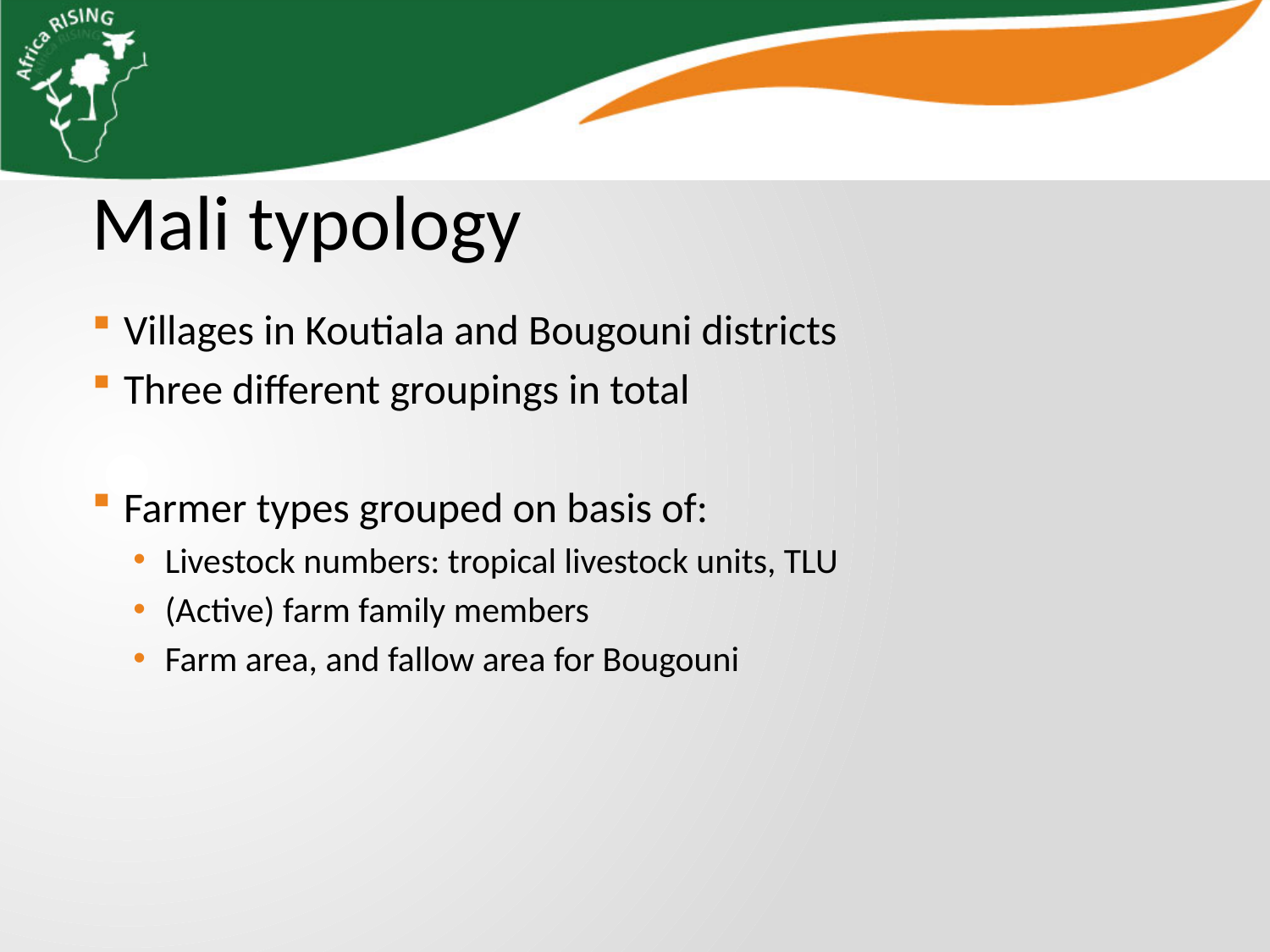

Mali typology
Villages in Koutiala and Bougouni districts
Three different groupings in total

Farmer types grouped on basis of:
Livestock numbers: tropical livestock units, TLU
(Active) farm family members
Farm area, and fallow area for Bougouni